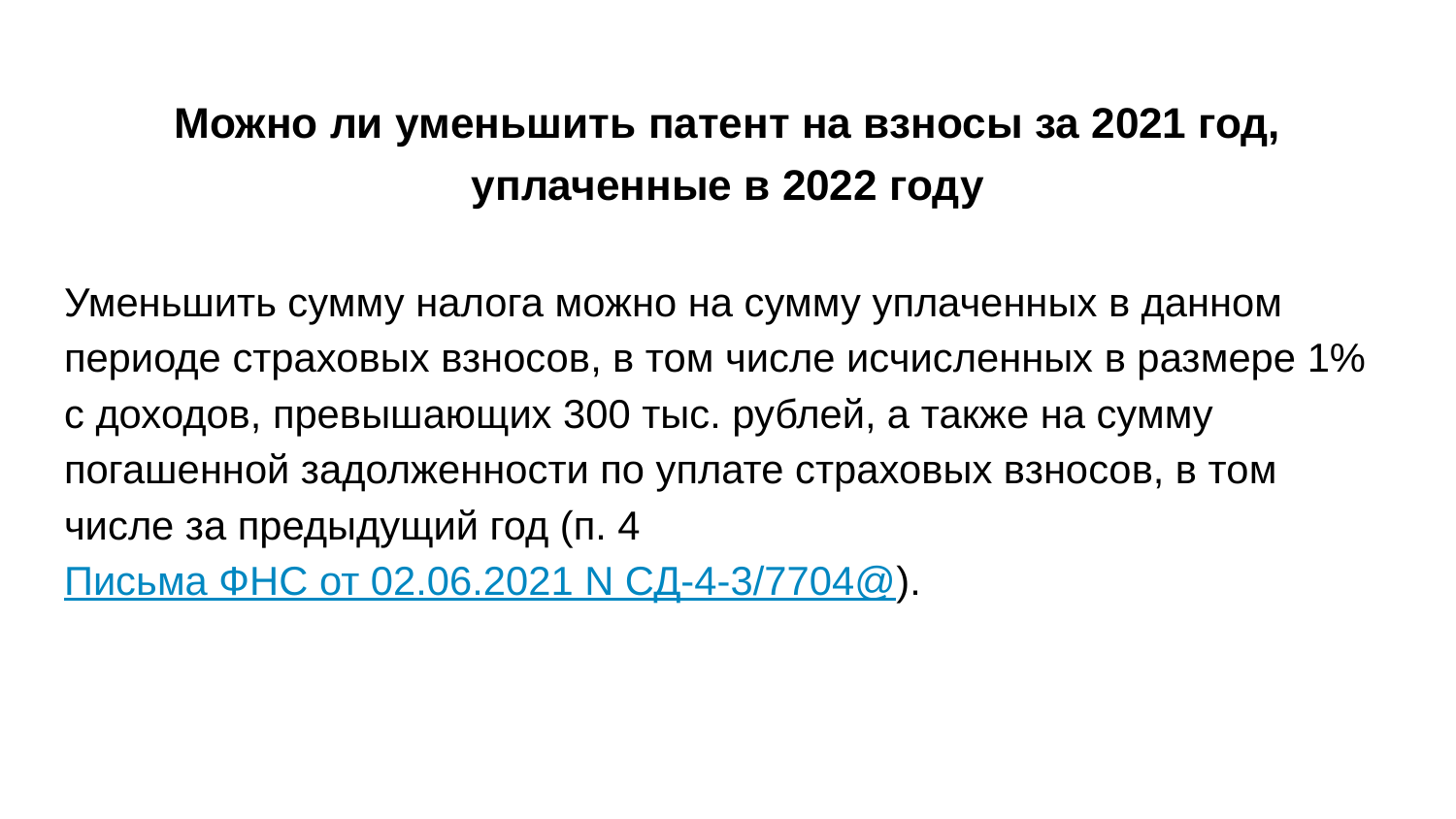

# Можно ли уменьшить патент на взносы за 2021 год, уплаченные в 2022 году

Уменьшить сумму налога можно на сумму уплаченных в данном периоде страховых взносов, в том числе исчисленных в размере 1% с доходов, превышающих 300 тыс. рублей, а также на сумму погашенной задолженности по уплате страховых взносов, в том числе за предыдущий год (п. 4 Письма ФНС от 02.06.2021 N СД-4-3/7704@).